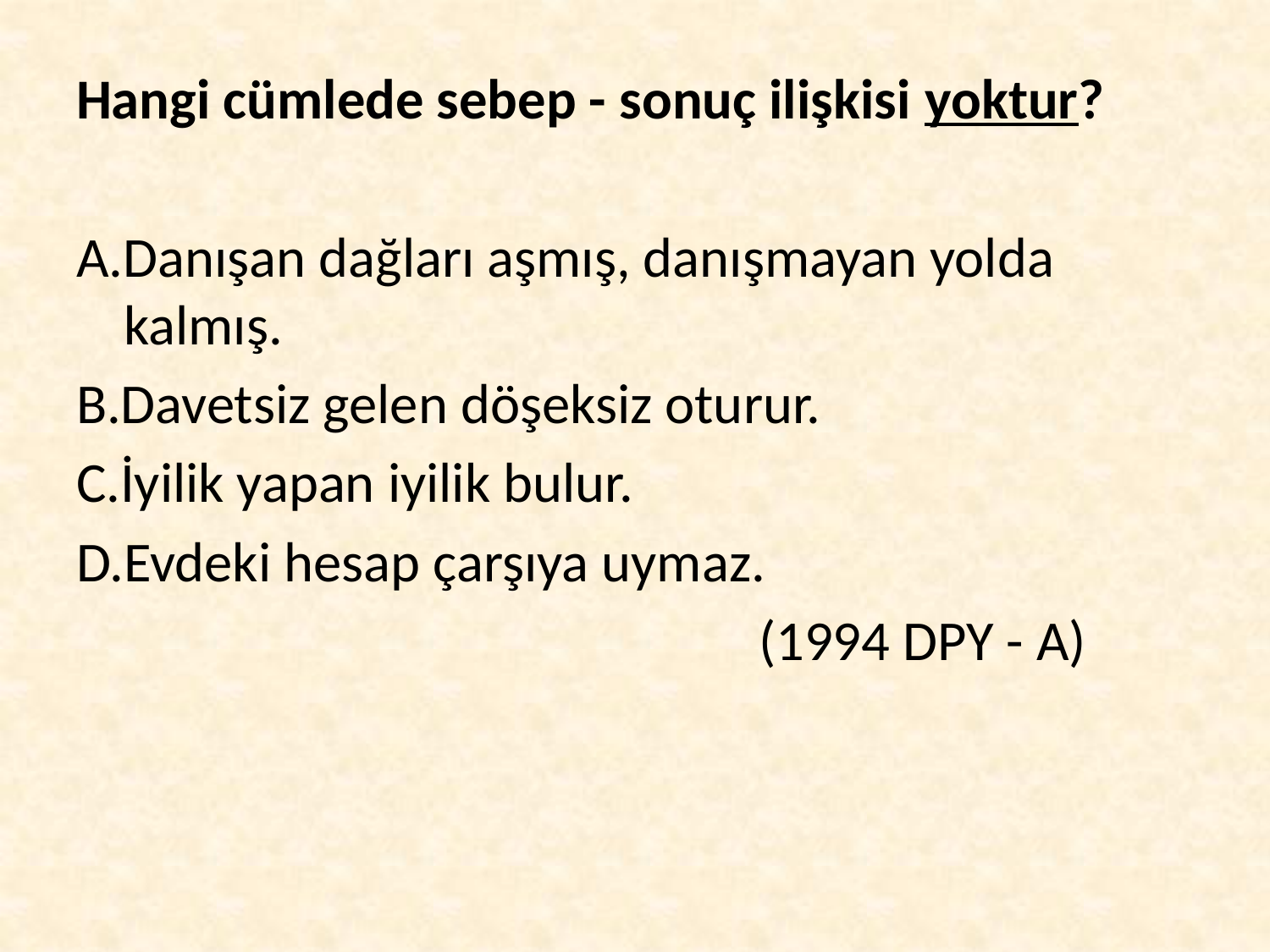

Hangi cümlede sebep - sonuç ilişkisi yoktur?

A.Danışan dağları aşmış, danışmayan yolda kalmış.
B.Davetsiz gelen döşeksiz oturur.
C.İyilik yapan iyilik bulur.
D.Evdeki hesap çarşıya uymaz.
						(1994 DPY - A)